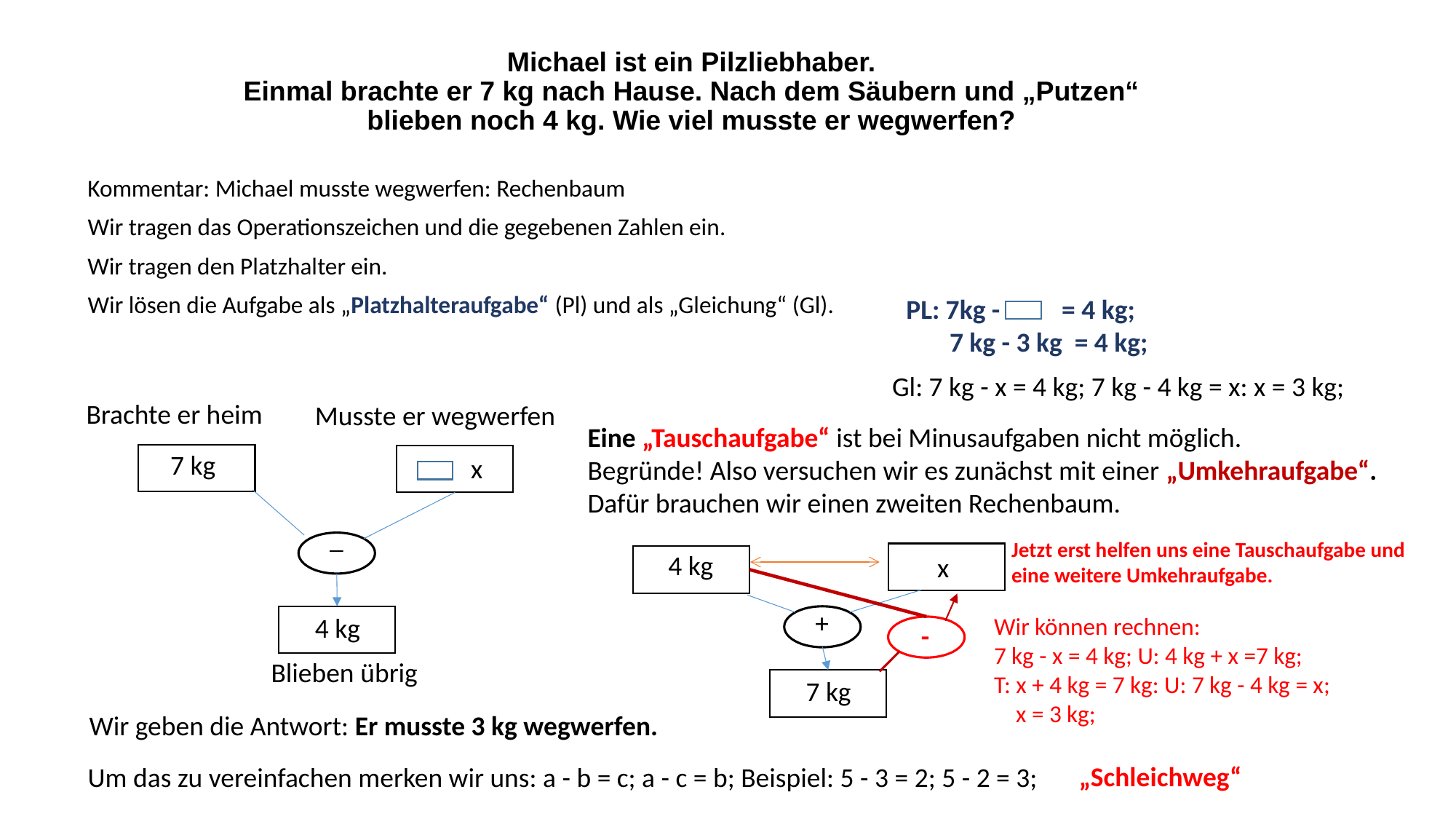

# Michael ist ein Pilzliebhaber. Einmal brachte er 7 kg nach Hause. Nach dem Säubern und „Putzen“ blieben noch 4 kg. Wie viel musste er wegwerfen?
Kommentar: Michael musste wegwerfen: Rechenbaum
Wir tragen das Operationszeichen und die gegebenen Zahlen ein.
Wir tragen den Platzhalter ein.
Wir lösen die Aufgabe als „Platzhalteraufgabe“ (Pl) und als „Gleichung“ (Gl).
PL: 7kg -          = 4 kg;
       7 kg - 3 kg  = 4 kg;

Gl: 7 kg - x = 4 kg; 7 kg - 4 kg = x: x = 3 kg;
Brachte er heim
Musste er wegwerfen
Eine „Tauschaufgabe“ ist bei Minusaufgaben nicht möglich.
Begründe! Also versuchen wir es zunächst mit einer „Umkehraufgabe“.
Dafür brauchen wir einen zweiten Rechenbaum.

7 kg

x

_
Jetzt erst helfen uns eine Tauschaufgabe und
eine weitere Umkehraufgabe.

4 kg

x

+
4 kg
Wir können rechnen:
7 kg - x = 4 kg; U: 4 kg + x =7 kg;
T: x + 4 kg = 7 kg: U: 7 kg - 4 kg = x;
    x = 3 kg;

-

Blieben übrig
7 kg

Wir geben die Antwort: Er musste 3 kg wegwerfen.
 „Schleichweg“
Um das zu vereinfachen merken wir uns: a - b = c; a - c = b; Beispiel: 5 - 3 = 2; 5 - 2 = 3;